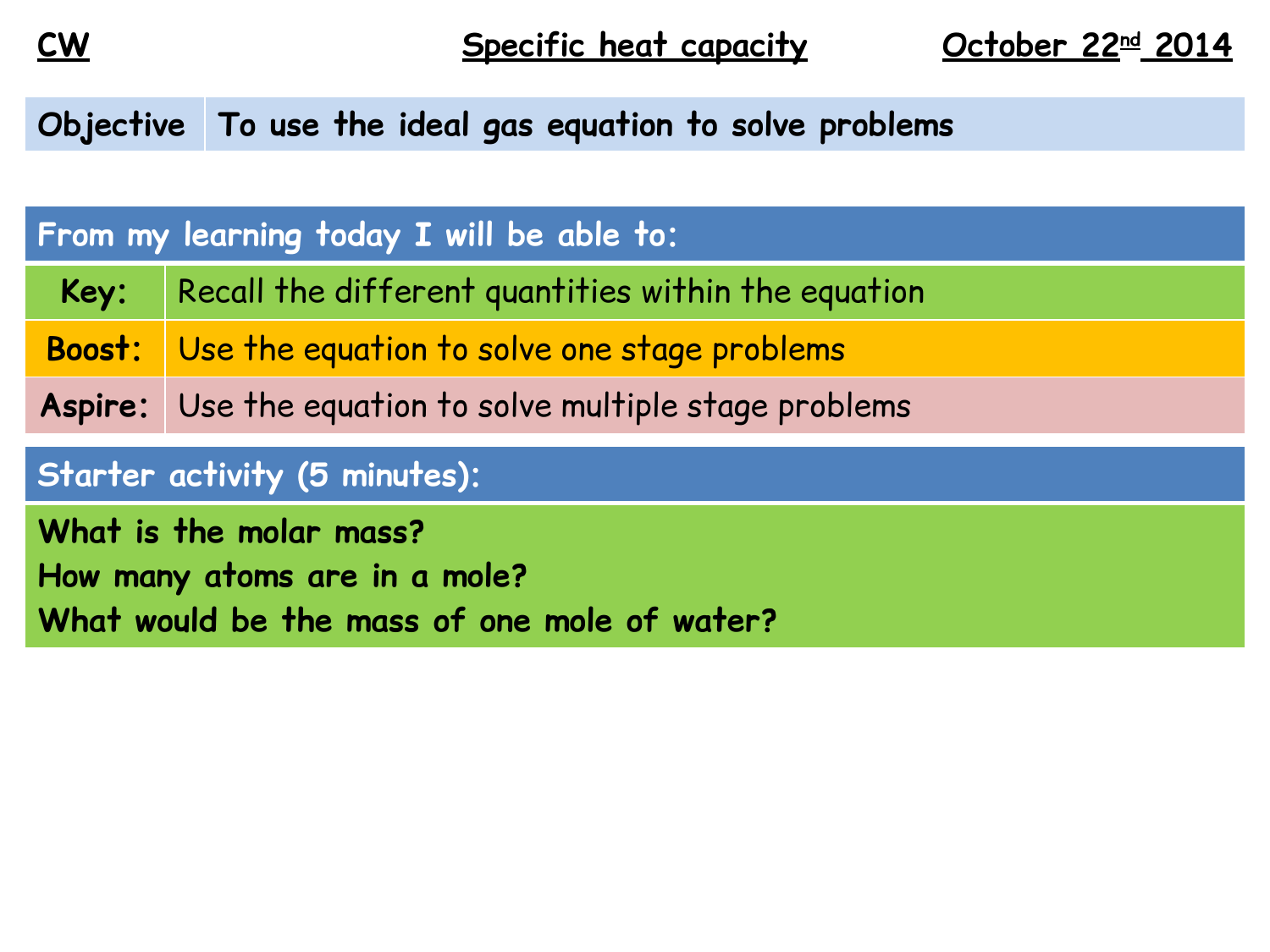

| CW | Specific heat capacity | October 22nd 2014 |
| --- | --- | --- |
| Objective | To use the ideal gas equation to solve problems |
| --- | --- |
| From my learning today I will be able to: |  |
| --- | --- |
| Key: | Recall the different quantities within the equation |
| Boost: | Use the equation to solve one stage problems |
| Aspire: | Use the equation to solve multiple stage problems |
| Starter activity (5 minutes): |
| --- |
| What is the molar mass? How many atoms are in a mole? What would be the mass of one mole of water? |